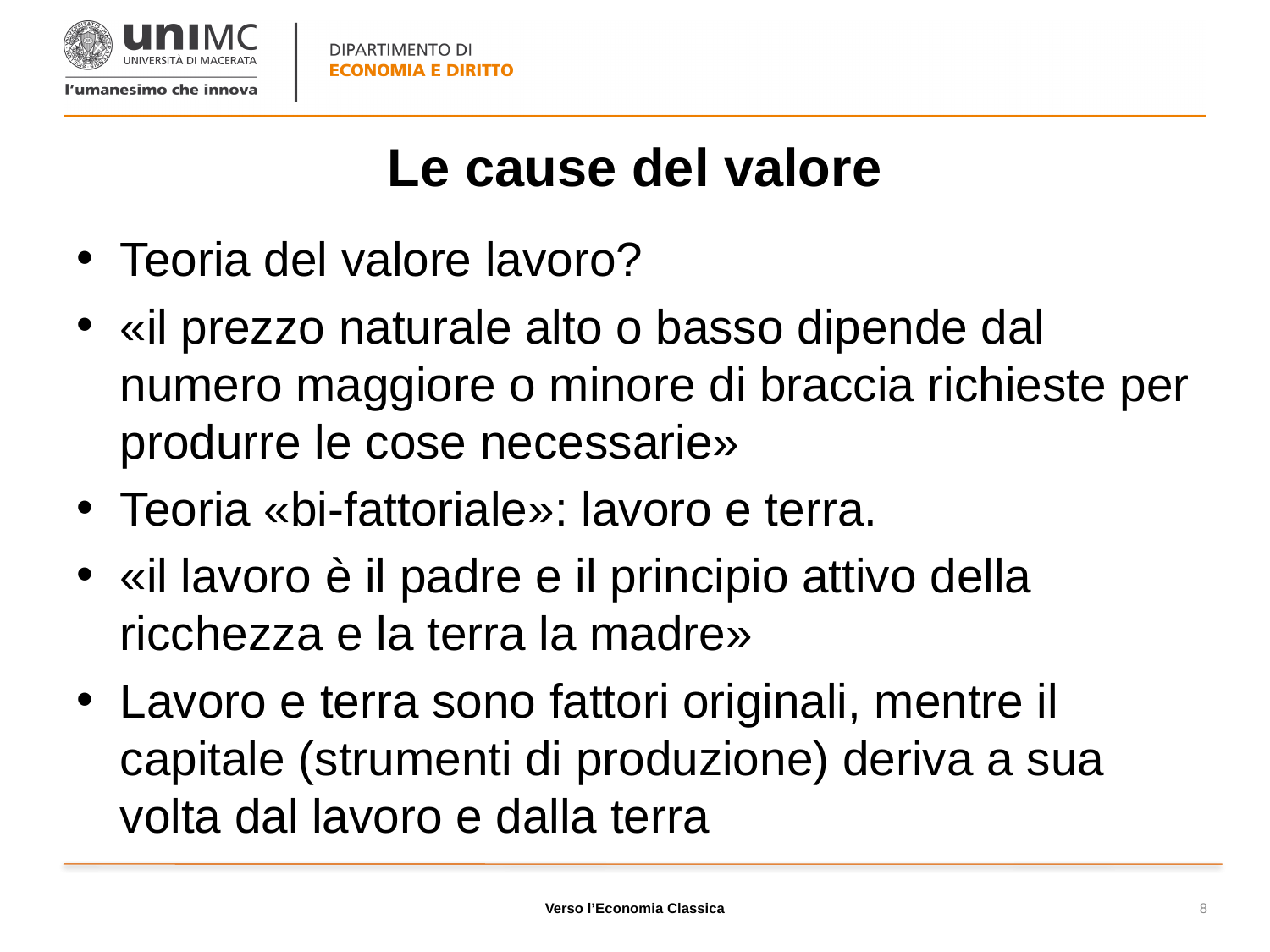

# Le cause del valore
Teoria del valore lavoro?
«il prezzo naturale alto o basso dipende dal numero maggiore o minore di braccia richieste per produrre le cose necessarie»
Teoria «bi-fattoriale»: lavoro e terra.
«il lavoro è il padre e il principio attivo della ricchezza e la terra la madre»
Lavoro e terra sono fattori originali, mentre il capitale (strumenti di produzione) deriva a sua volta dal lavoro e dalla terra
Verso l’Economia Classica
8